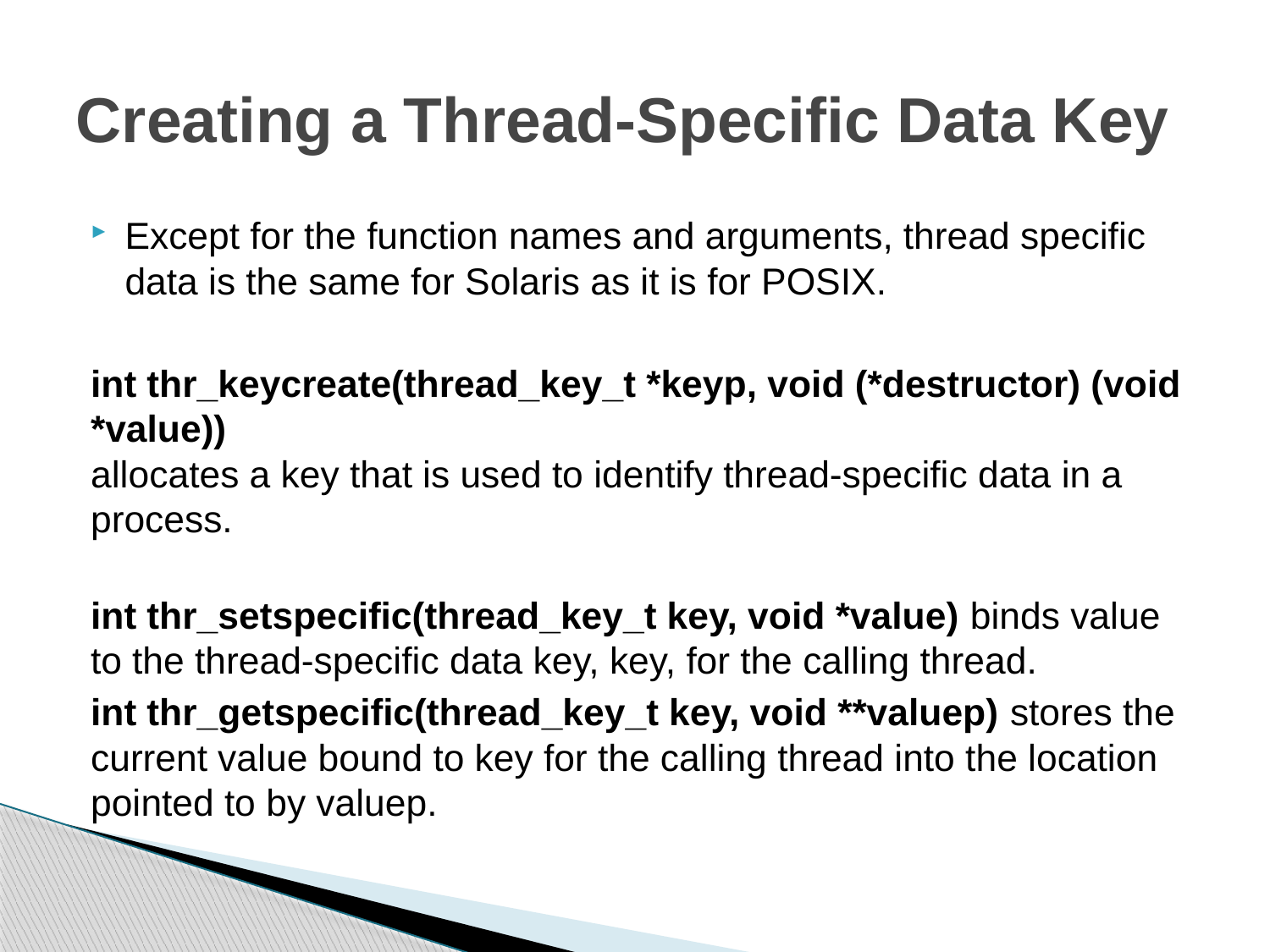

# Creating a Thread-Specific Data Key
Except for the function names and arguments, thread specific data is the same for Solaris as it is for POSIX.

int thr_keycreate(thread_key_t *keyp, void (*destructor) (void *value)) 
allocates a key that is used to identify thread-specific data in a process.
int thr_setspecific(thread_key_t key, void *value) binds value to the thread-specific data key, key, for the calling thread.
int thr_getspecific(thread_key_t key, void **valuep) stores the current value bound to key for the calling thread into the location pointed to by valuep.